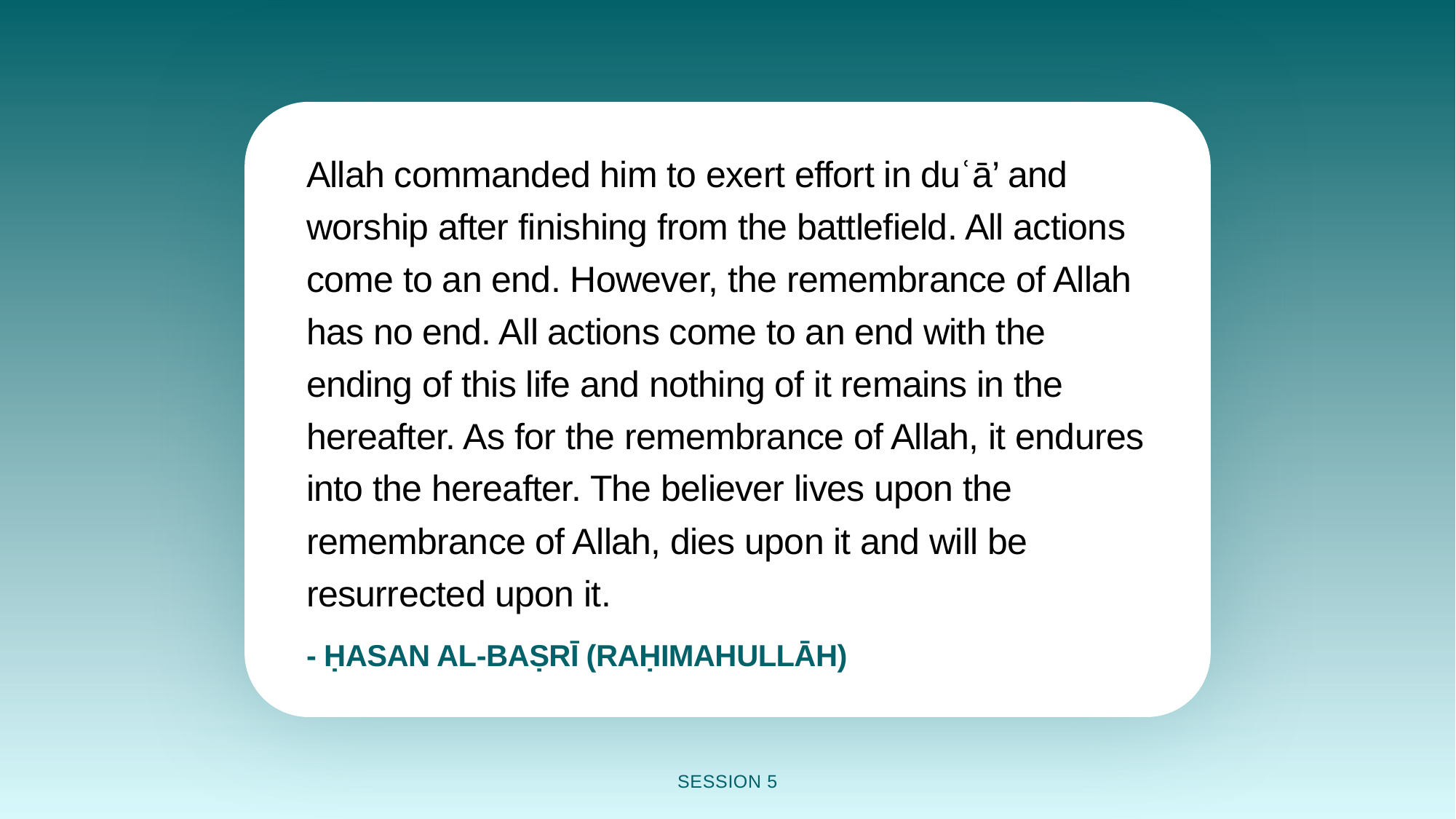

/
Allah commanded him to exert effort in duʿā’ and worship after finishing from the battlefield. All actions come to an end. However, the remembrance of Allah has no end. All actions come to an end with the ending of this life and nothing of it remains in the hereafter. As for the remembrance of Allah, it endures into the hereafter. The believer lives upon the remembrance of Allah, dies upon it and will be resurrected upon it.
- ḤASAN AL-BAṢRĪ (RAḤIMAHULLĀH)
SESSION 5